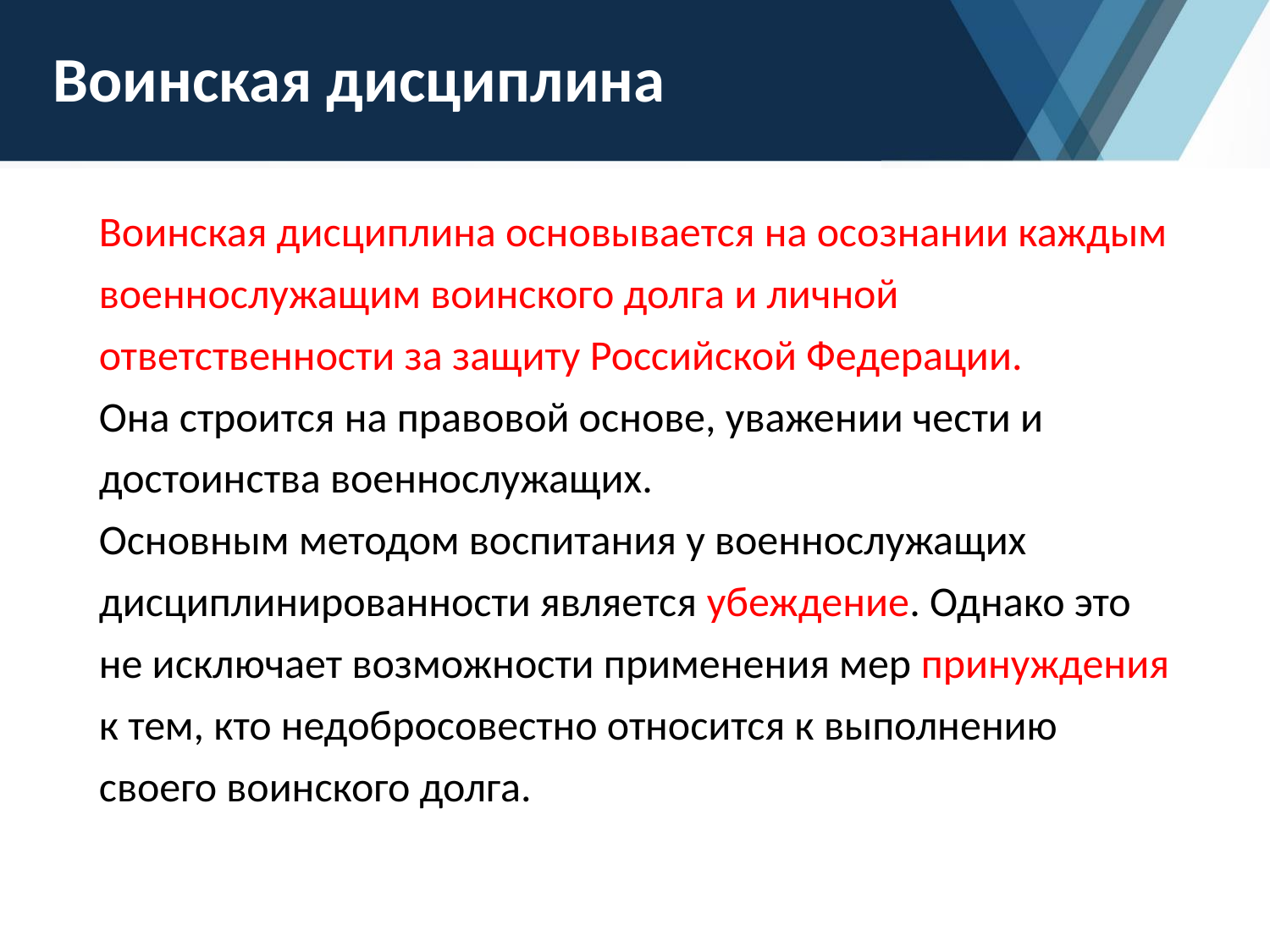

# Воинская дисциплина
Воинская дисциплина основывается на осознании каждым военнослужащим воинского долга и личной ответственности за защиту Российской Федерации.             Она строится на правовой основе, уважении чести и достоинства военнослужащих.
Основным методом воспитания у военнослужащих дисциплинированности является убеждение. Однако это не исключает возможности применения мер принуждения к тем, кто недобросовестно относится к выполнению своего воинского долга.